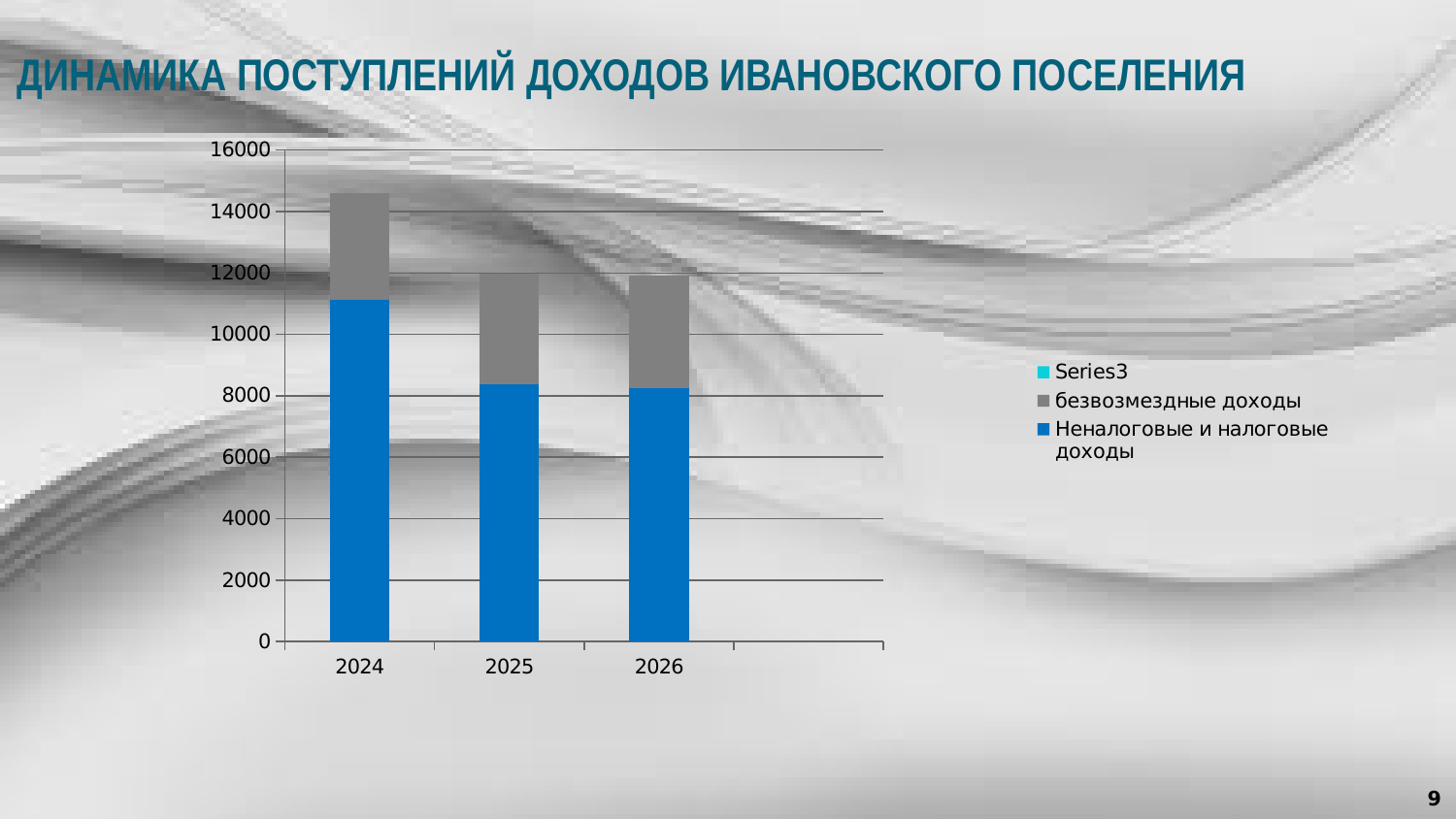

# ДИНАМИКА ПОСТУПЛЕНИЙ ДОХОДОВ ИВАНОВСКОГО ПОСЕЛЕНИЯ

### Chart

| Category | Неналоговые и налоговые доходы | безвозмездные доходы |  |
|---|---|---|---|
| 2024 | 11113.8 | 3489.0 | None |
| 2025 | 8383.9 | 3586.3 | None |
| 2026 | 8249.5 | 3658.9 | None |
|  | None | None | None |
9